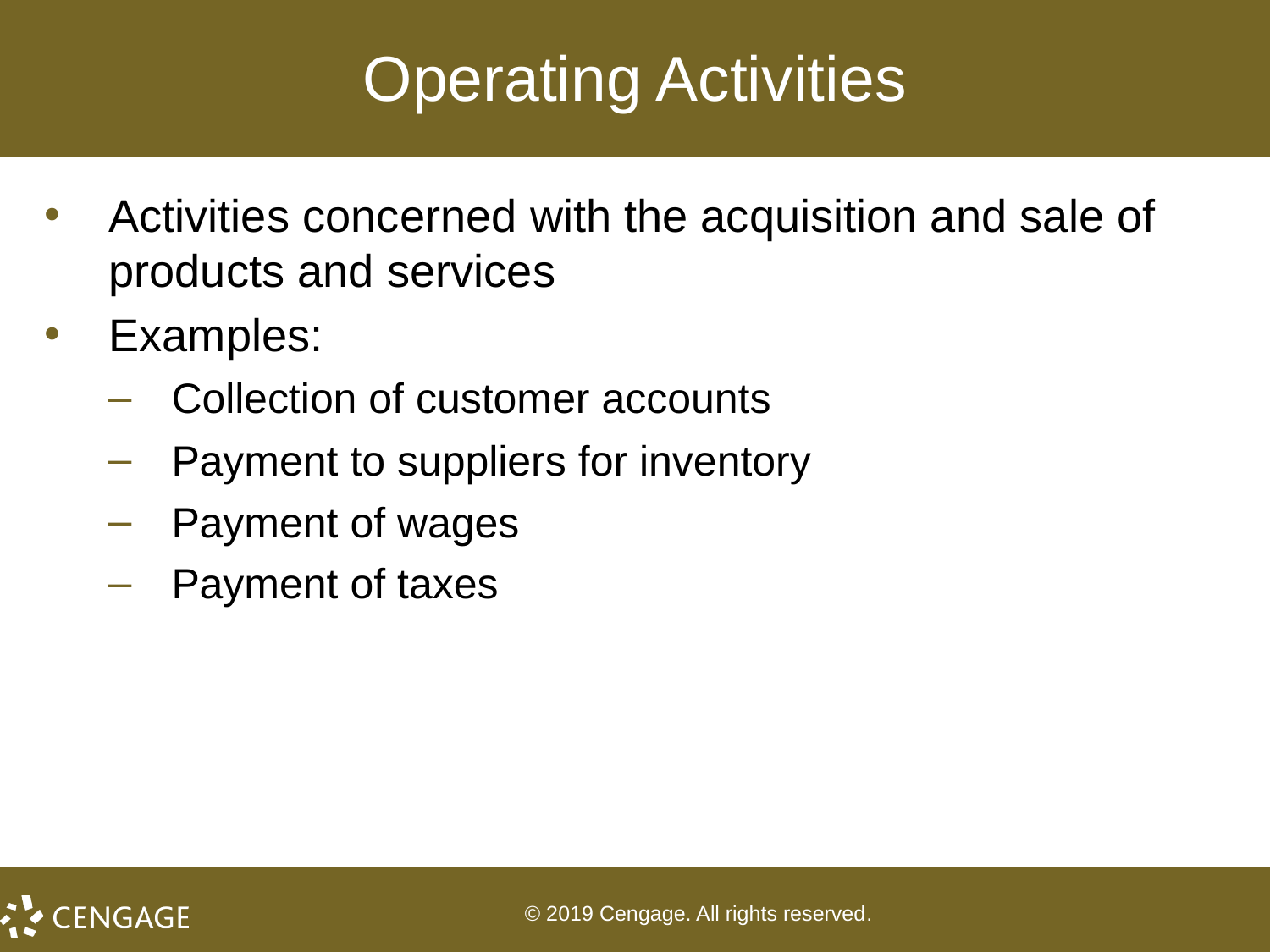

# Operating Activities
Activities concerned with the acquisition and sale of products and services
Examples:
Collection of customer accounts
Payment to suppliers for inventory
Payment of wages
Payment of taxes